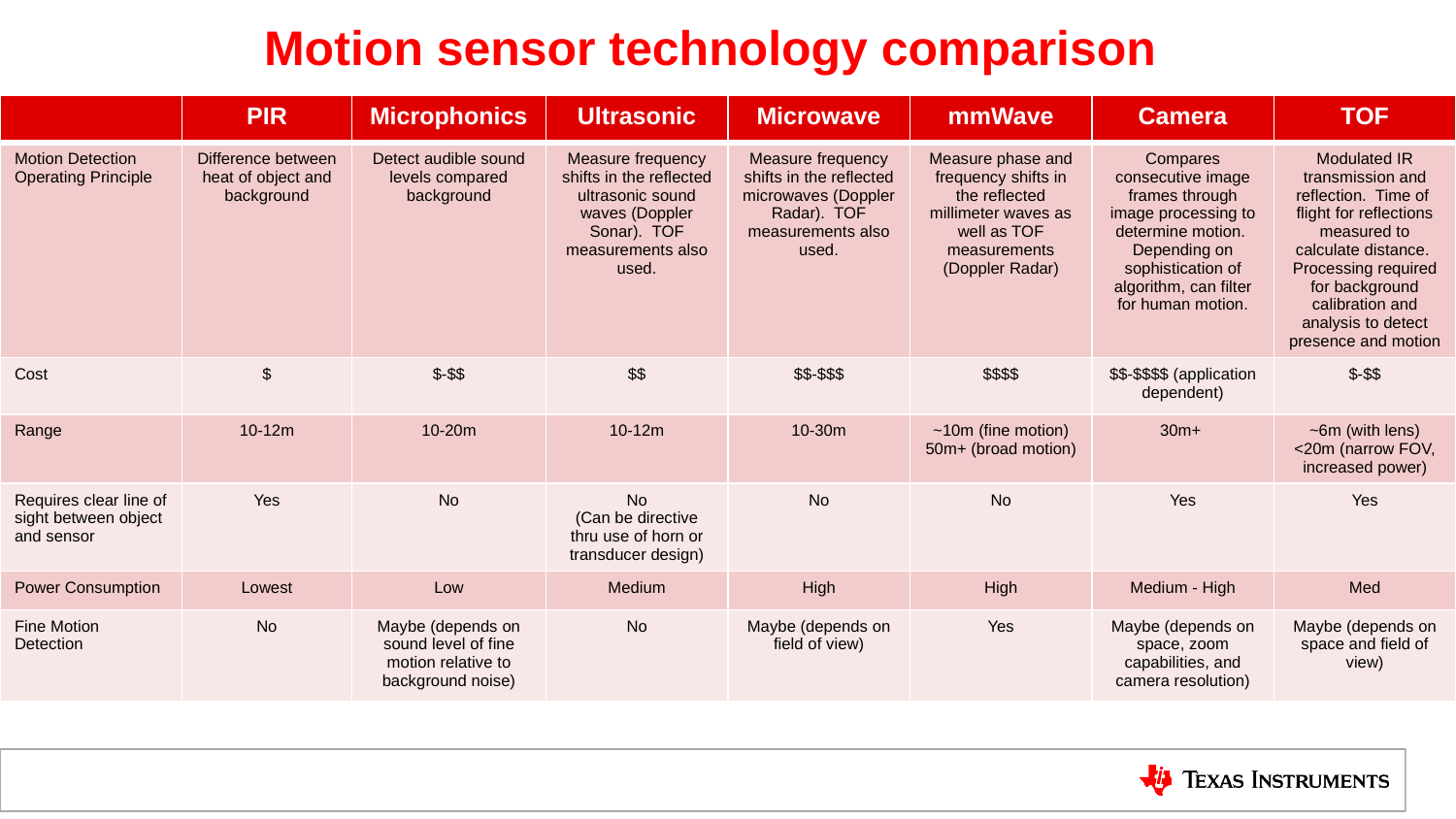

# Motion sensor technology comparison
|  | PIR | Microphonics | Ultrasonic | Microwave | mmWave | Camera | TOF |
| --- | --- | --- | --- | --- | --- | --- | --- |
| Motion Detection Operating Principle | Difference between heat of object and background | Detect audible sound levels compared background | Measure frequency shifts in the reflected ultrasonic sound waves (Doppler Sonar). TOF measurements also used. | Measure frequency shifts in the reflected microwaves (Doppler Radar). TOF measurements also used. | Measure phase and frequency shifts in the reflected millimeter waves as well as TOF measurements (Doppler Radar) | Compares consecutive image frames through image processing to determine motion. Depending on sophistication of algorithm, can filter for human motion. | Modulated IR transmission and reflection. Time of flight for reflections measured to calculate distance. Processing required for background calibration and analysis to detect presence and motion |
| Cost | $ | $-$$ | $$ | $$-$$$ | $$$$ | $$-$$$$ (application dependent) | $-$$ |
| Range | 10-12m | 10-20m | 10-12m | 10-30m | ~10m (fine motion) 50m+ (broad motion) | 30m+ | ~6m (with lens) <20m (narrow FOV, increased power) |
| Requires clear line of sight between object and sensor | Yes | No | No (Can be directive thru use of horn or transducer design) | No | No | Yes | Yes |
| Power Consumption | Lowest | Low | Medium | High | High | Medium - High | Med |
| Fine Motion Detection | No | Maybe (depends on sound level of fine motion relative to background noise) | No | Maybe (depends on field of view) | Yes | Maybe (depends on space, zoom capabilities, and camera resolution) | Maybe (depends on space and field of view) |